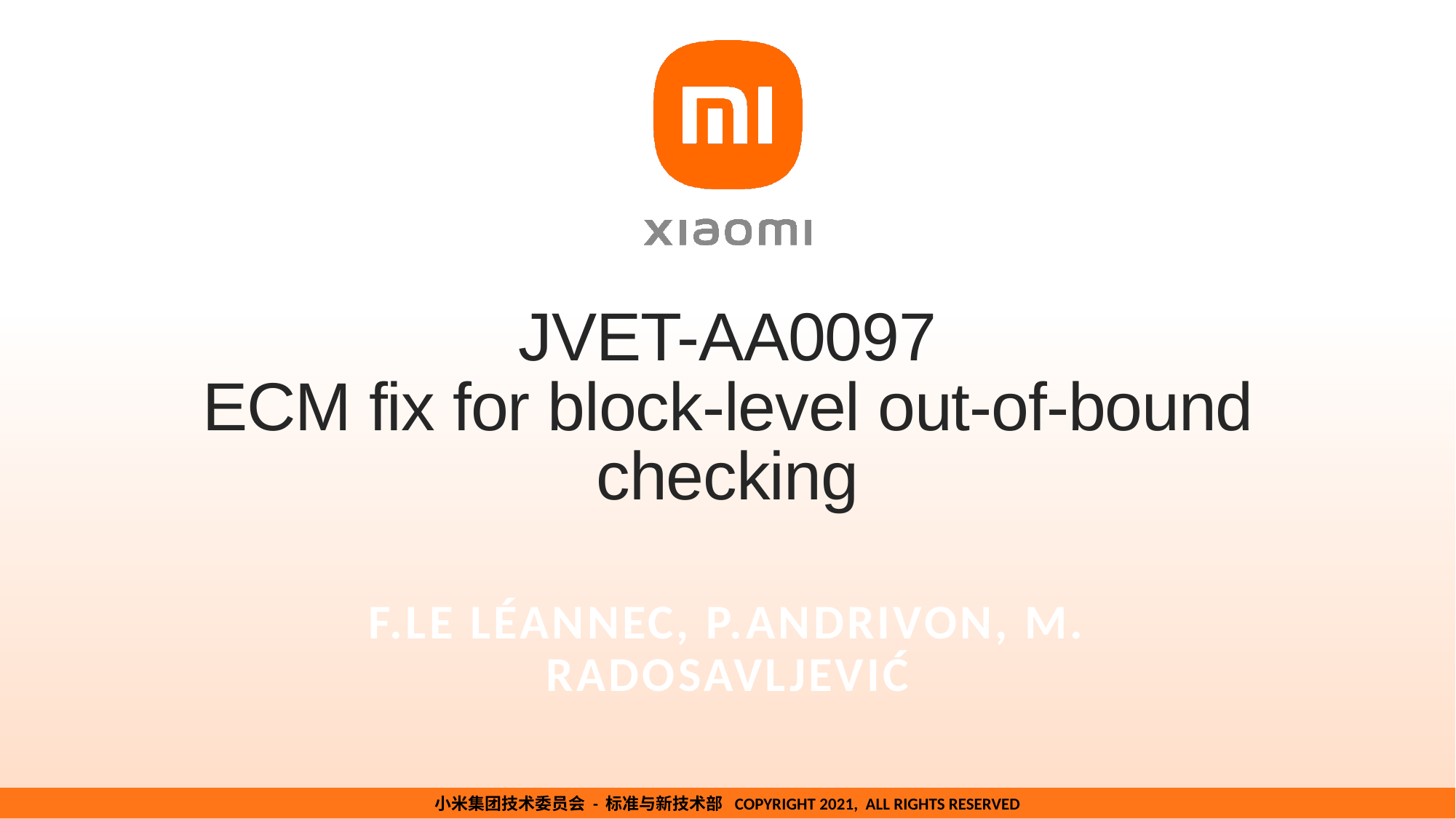

# JVET-AA0097 ECM fix for block-level out-of-bound checking
F.Le Léannec, P.Andrivon, M. Radosavljević